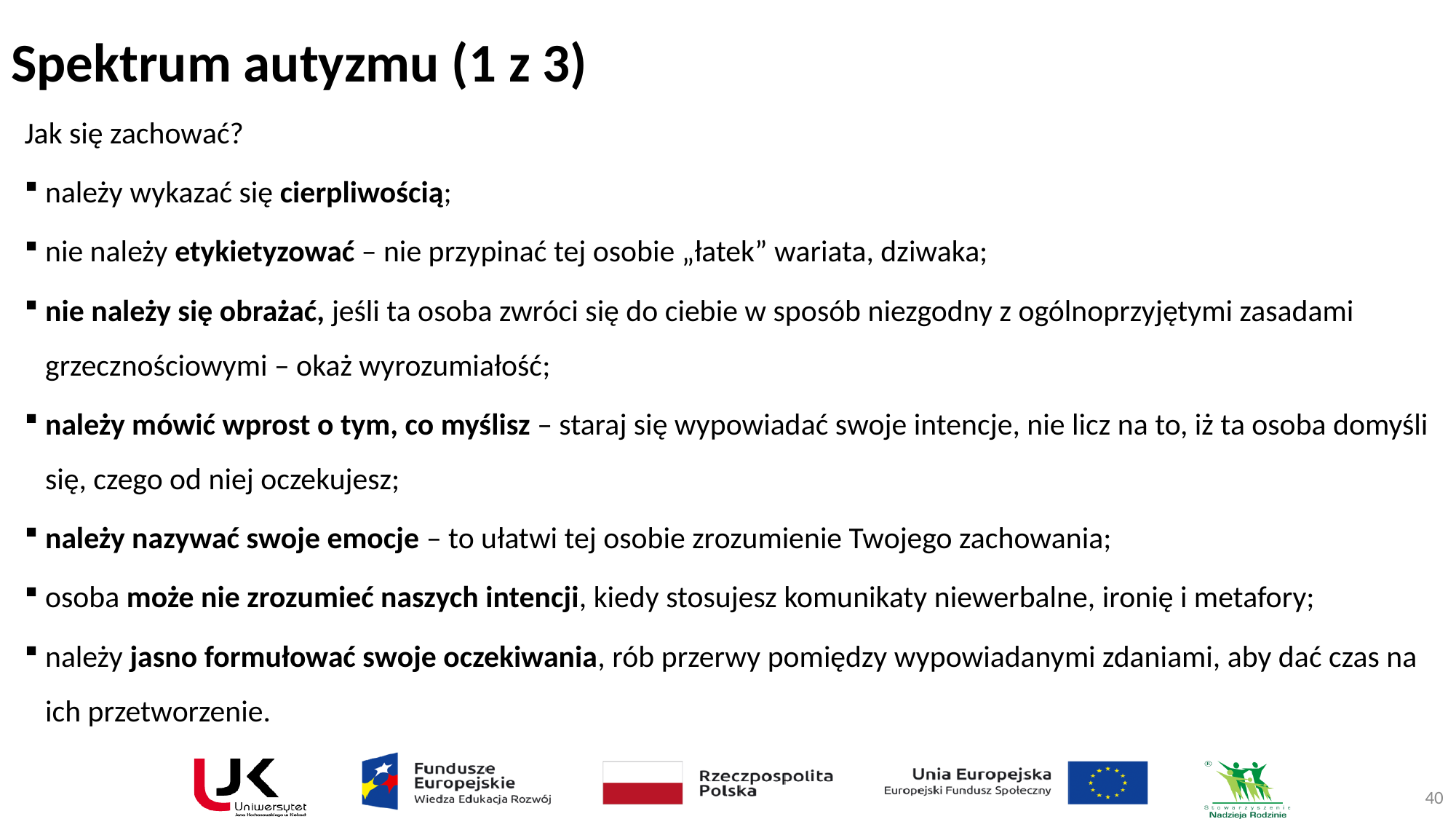

# Spektrum autyzmu (1 z 3)
Jak się zachować?
należy wykazać się cierpliwością;
nie należy etykietyzować – nie przypinać tej osobie „łatek” wariata, dziwaka;
nie należy się obrażać, jeśli ta osoba zwróci się do ciebie w sposób niezgodny z ogólnoprzyjętymi zasadami grzecznościowymi – okaż wyrozumiałość;
należy mówić wprost o tym, co myślisz – staraj się wypowiadać swoje intencje, nie licz na to, iż ta osoba domyśli się, czego od niej oczekujesz;
należy nazywać swoje emocje – to ułatwi tej osobie zrozumienie Twojego zachowania;
osoba może nie zrozumieć naszych intencji, kiedy stosujesz komunikaty niewerbalne, ironię i metafory;
należy jasno formułować swoje oczekiwania, rób przerwy pomiędzy wypowiadanymi zdaniami, aby dać czas na ich przetworzenie.

40